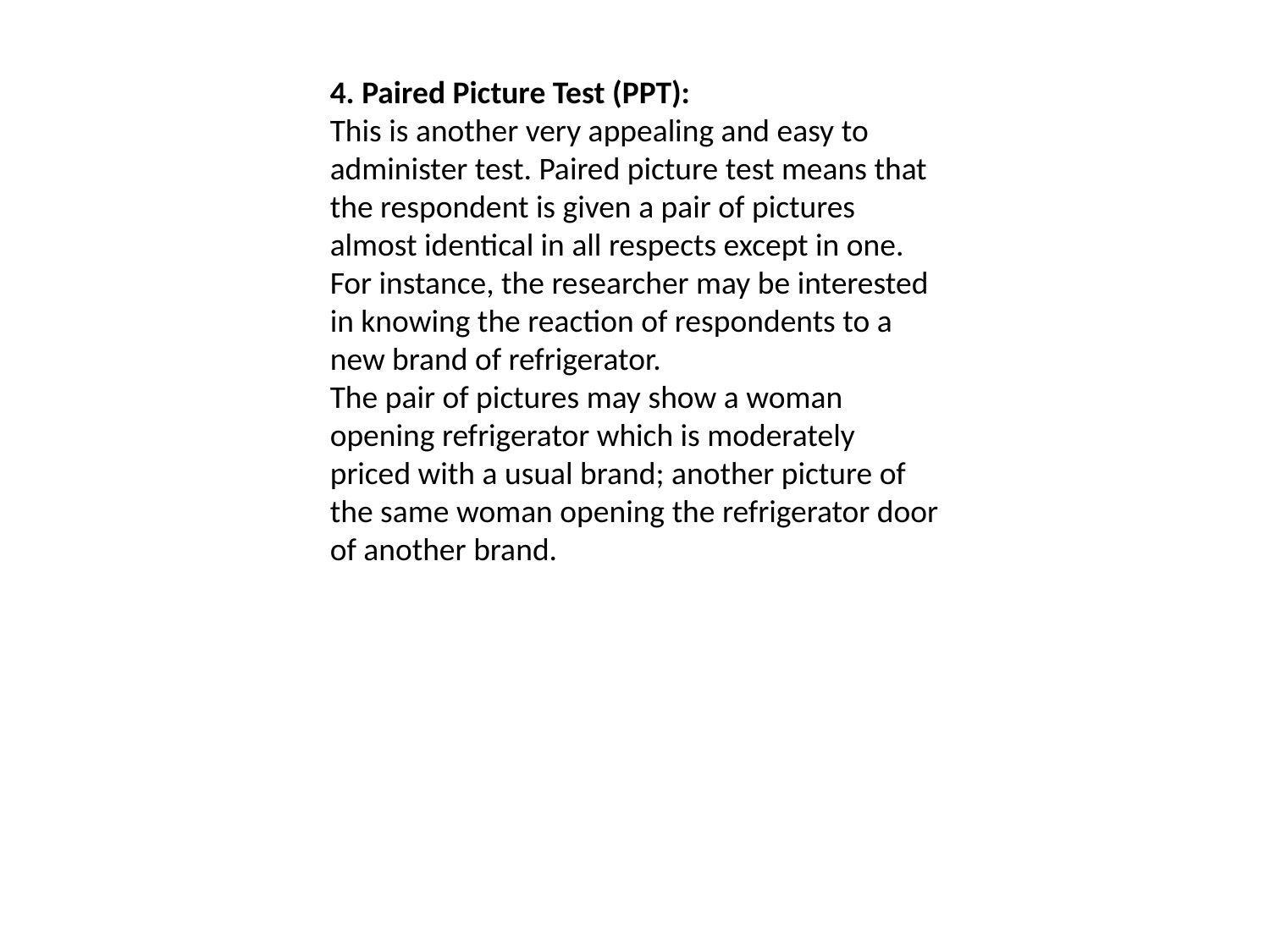

4. Paired Picture Test (PPT):
This is another very appealing and easy to administer test. Paired picture test means that the respondent is given a pair of pictures almost identical in all respects except in one. For instance, the researcher may be interested in knowing the reaction of respondents to a new brand of refrigerator.
The pair of pictures may show a woman opening refrigerator which is moderately priced with a usual brand; another picture of the same woman opening the refrigerator door of another brand.